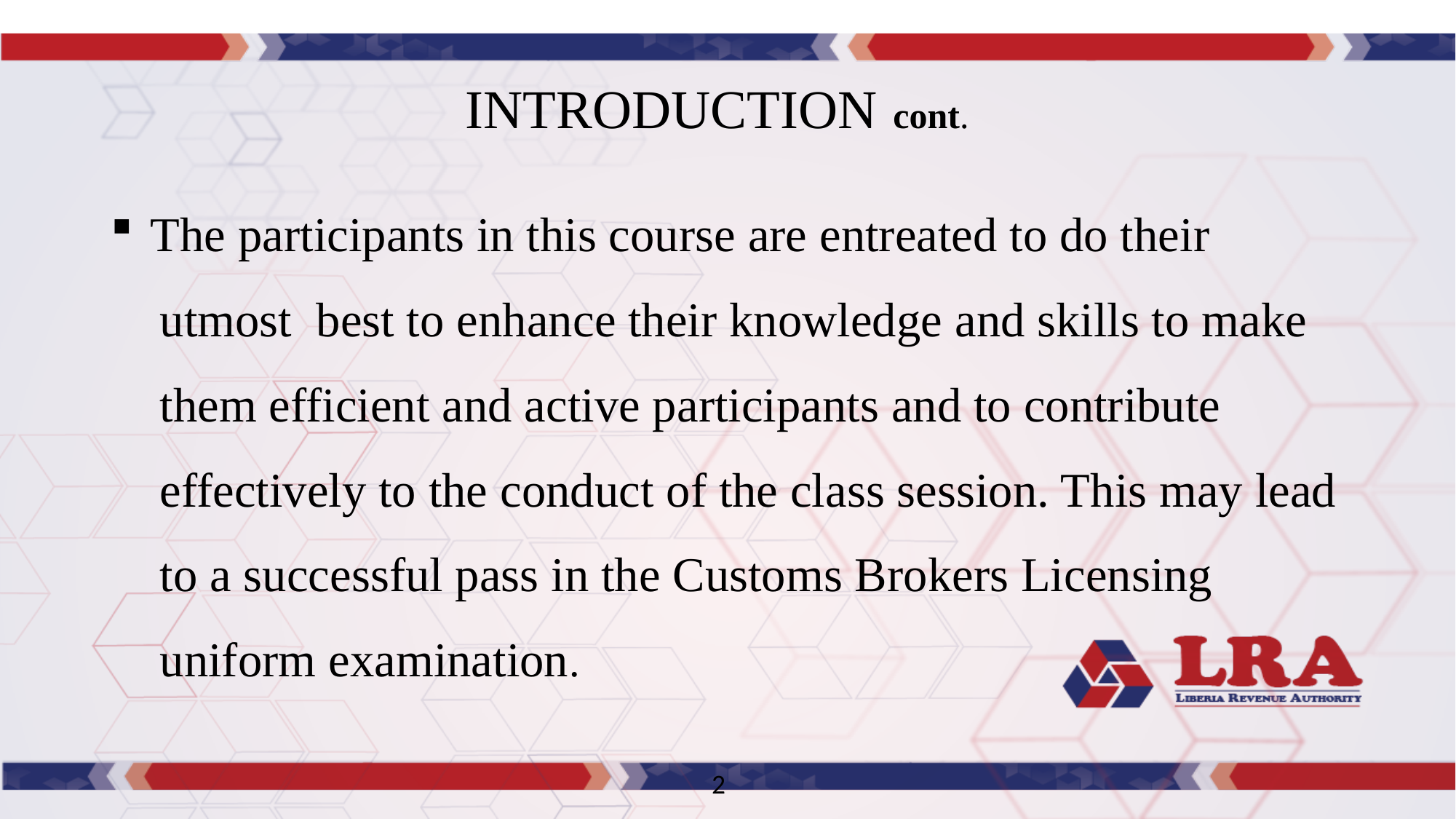

# INTRODUCTION cont.
 The participants in this course are entreated to do their
    utmost  best to enhance their knowledge and skills to make
    them efficient and active participants and to contribute
    effectively to the conduct of the class session. This may lead
    to a successful pass in the Customs Brokers Licensing
    uniform examination.

2